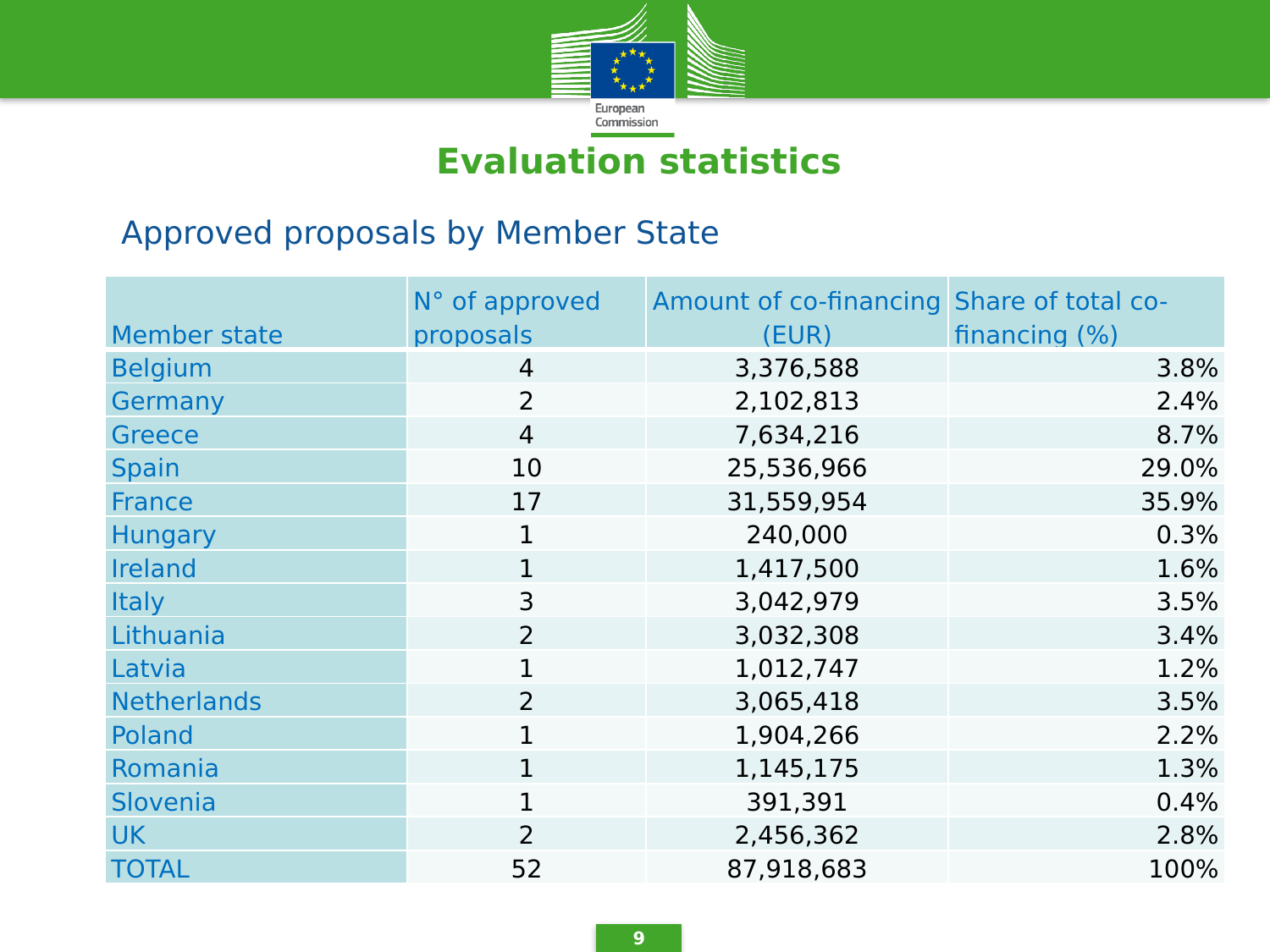

# Evaluation statistics
Approved proposals by Member State

| Member state | N° of approved proposals | Amount of co-financing (EUR) | Share of total co-financing (%) |
| --- | --- | --- | --- |
| Belgium | 4 | 3,376,588 | 3.8% |
| Germany | 2 | 2,102,813 | 2.4% |
| Greece | 4 | 7,634,216 | 8.7% |
| Spain | 10 | 25,536,966 | 29.0% |
| France | 17 | 31,559,954 | 35.9% |
| Hungary | 1 | 240,000 | 0.3% |
| Ireland | 1 | 1,417,500 | 1.6% |
| Italy | 3 | 3,042,979 | 3.5% |
| Lithuania | 2 | 3,032,308 | 3.4% |
| Latvia | 1 | 1,012,747 | 1.2% |
| Netherlands | 2 | 3,065,418 | 3.5% |
| Poland | 1 | 1,904,266 | 2.2% |
| Romania | 1 | 1,145,175 | 1.3% |
| Slovenia | 1 | 391,391 | 0.4% |
| UK | 2 | 2,456,362 | 2.8% |
| TOTAL | 52 | 87,918,683 | 100% |
9